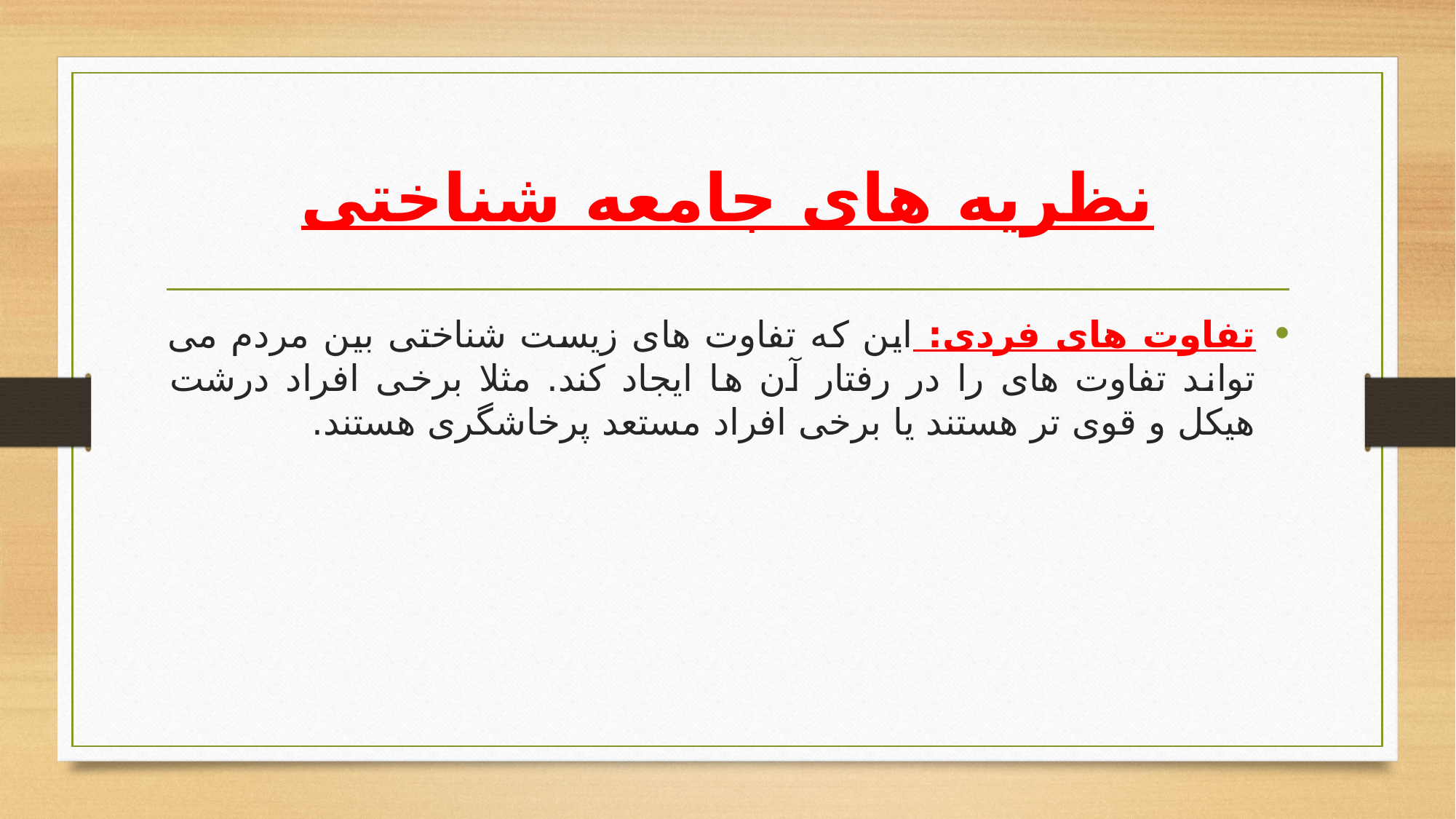

# نظریه های جامعه شناختی
تفاوت های فردی: این که تفاوت های زیست شناختی بین مردم می تواند تفاوت های را در رفتار آن ها ایجاد کند. مثلا برخی افراد درشت هیکل و قوی تر هستند یا برخی افراد مستعد پرخاشگری هستند.